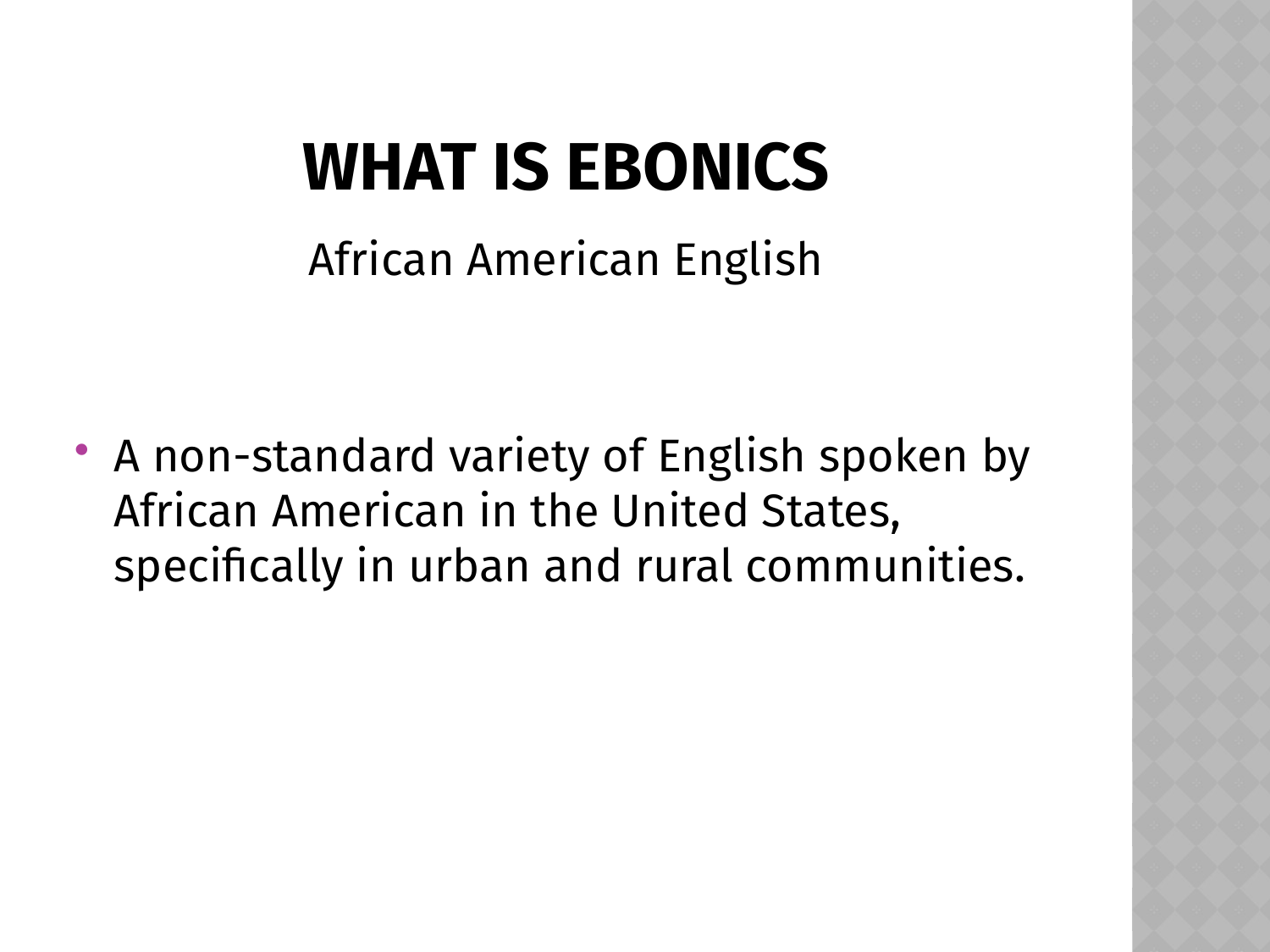

# What is Ebonics
African American English

A non-standard variety of English spoken by African American in the United States, specifically in urban and rural communities.